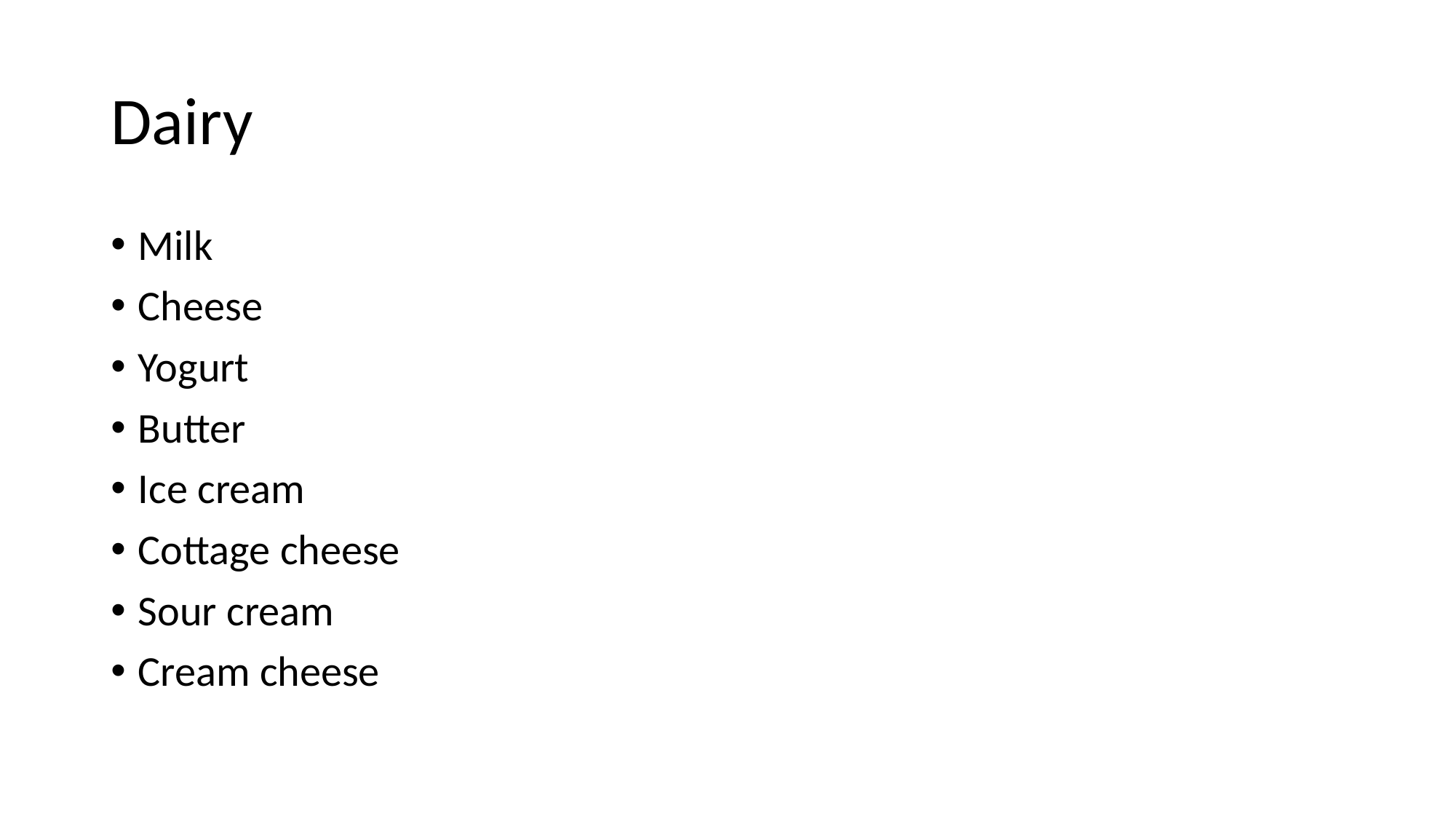

# Dairy
Milk
Cheese
Yogurt
Butter
Ice cream
Cottage cheese
Sour cream
Cream cheese